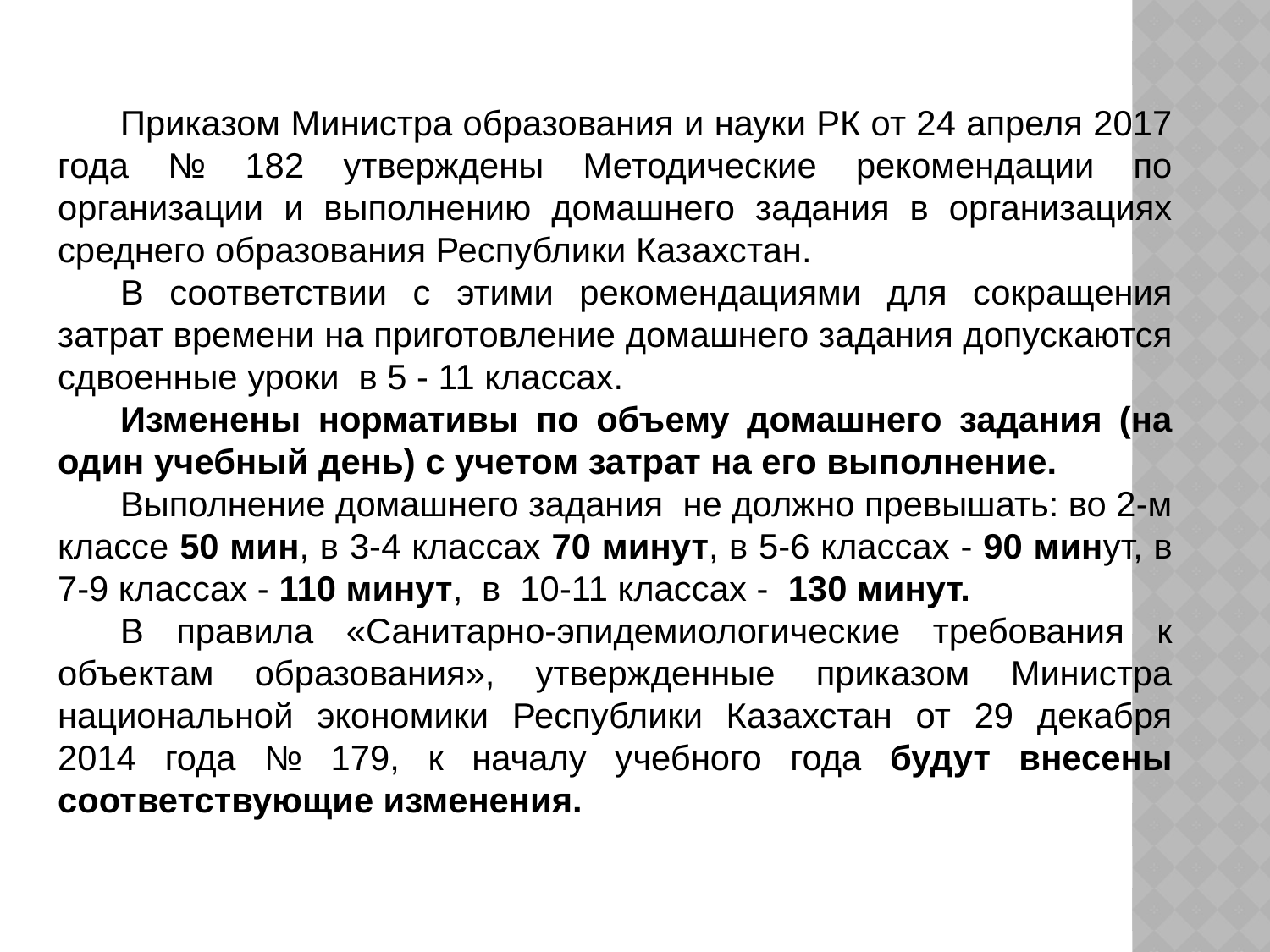

Приказом Министра образования и науки РК от 24 апреля 2017 года № 182 утверждены Методические рекомендации по организации и выполнению домашнего задания в организациях среднего образования Республики Казахстан.
В соответствии с этими рекомендациями для сокращения затрат времени на приготовление домашнего задания допускаются сдвоенные уроки  в 5 - 11 классах.
Изменены нормативы по объему домашнего задания (на один учебный день) с учетом затрат на его выполнение.
Выполнение домашнего задания  не должно превышать: во 2-м классе 50 мин, в 3-4 классах 70 минут, в 5-6 классах - 90 минут, в 7-9 классах - 110 минут,  в  10-11 классах -  130 минут.
В правила «Санитарно-эпидемиологические требования к объектам образования», утвержденные приказом Министра национальной экономики Республики Казахстан от 29 декабря 2014 года № 179, к началу учебного года будут внесены соответствующие изменения.